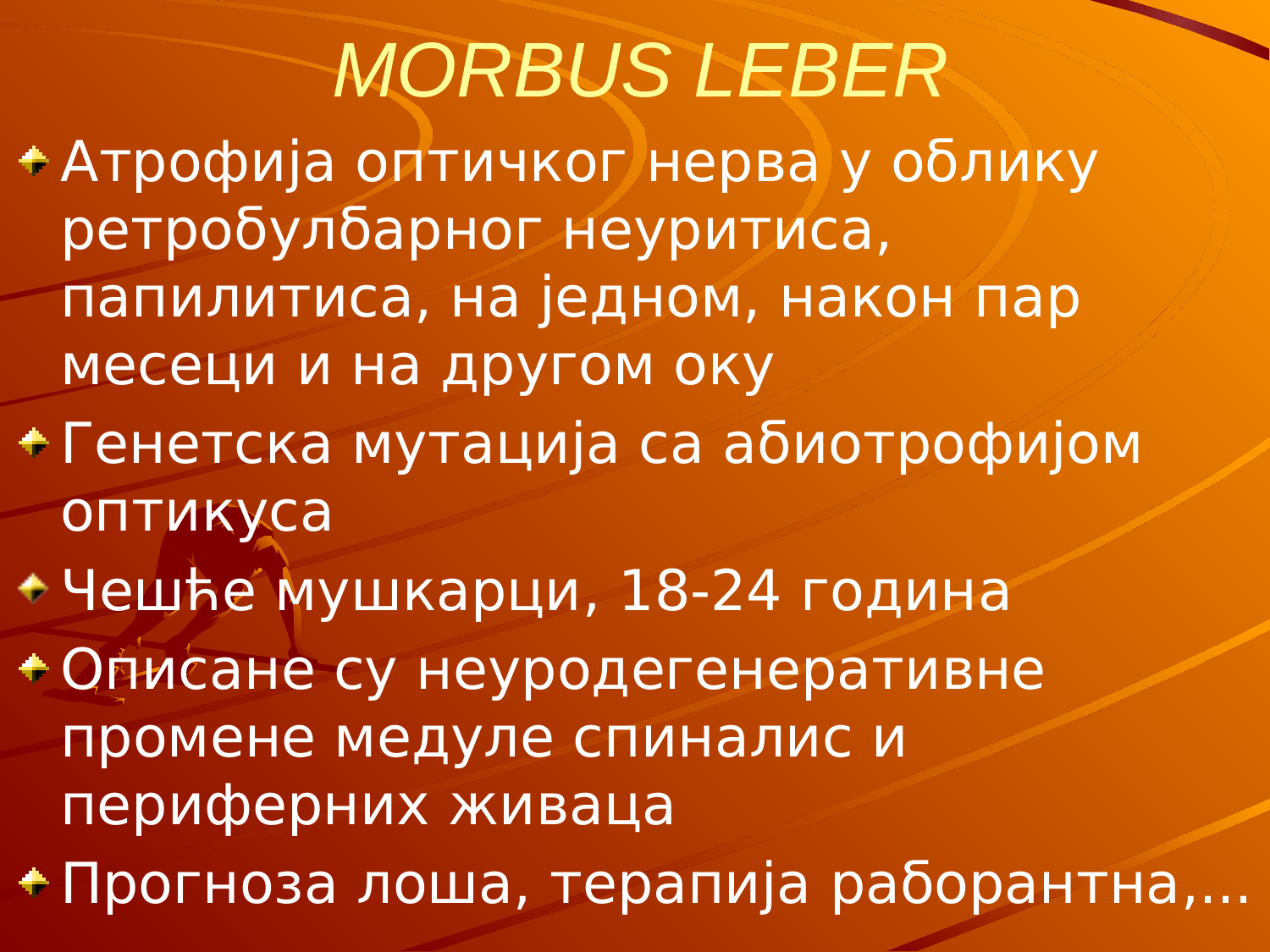

# MORBUS LEBER
Атрофија оптичког нерва у облику ретробулбарног неуритиса,   папилитиса, на једном, након пар месеци и на другом оку
Генетска мутација са абиотрофијом оптикуса
Чешће мушкарци, 18-24 годинa
Описане су неуродегенеративне промене медуле спиналис и периферних живаца
Прогноза лоша, терапија раборантна,...